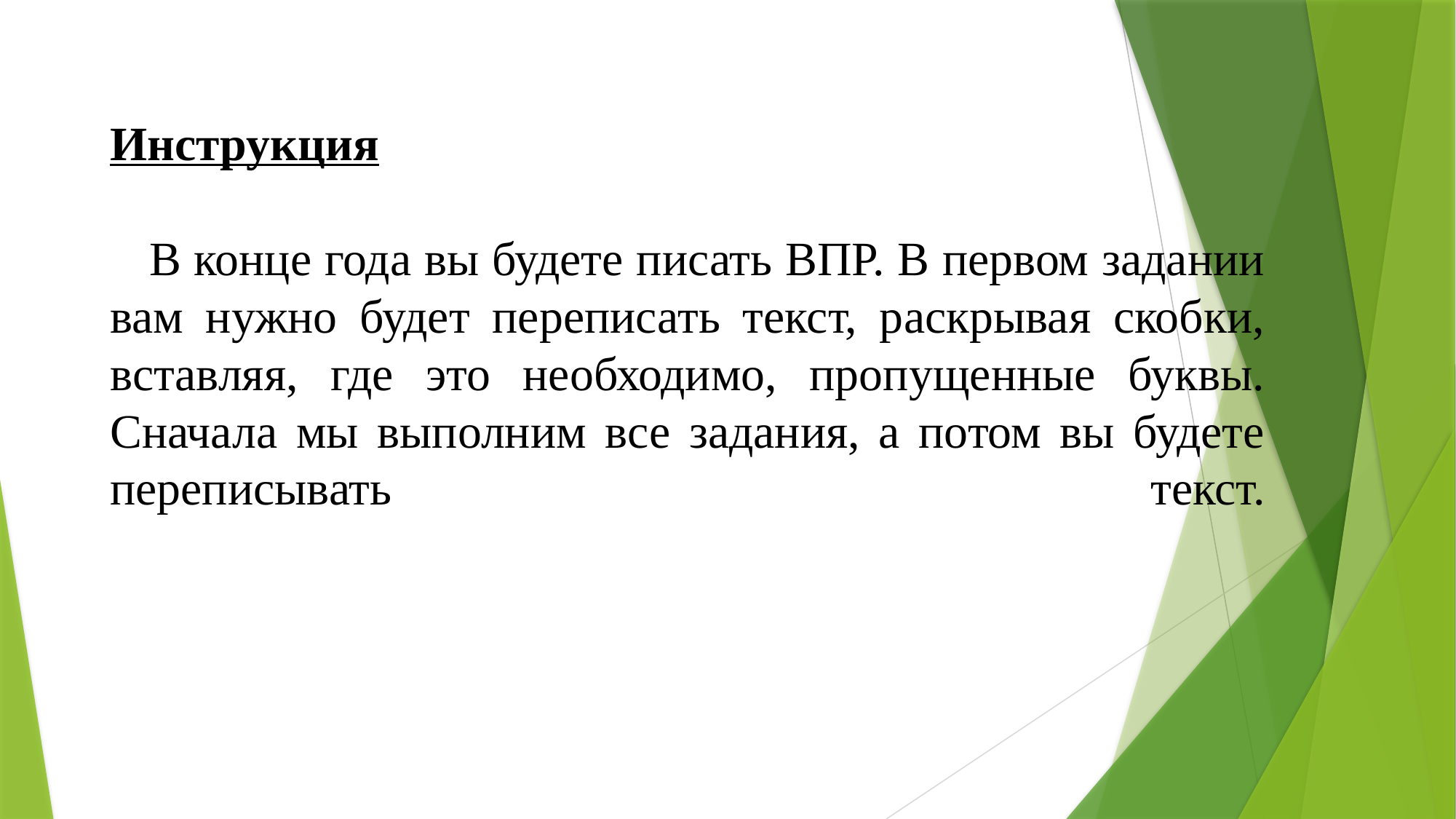

# Инструкция В конце года вы будете писать ВПР. В первом задании вам нужно будет переписать текст, раскрывая скобки, вставляя, где это необходимо, пропущенные буквы. Сначала мы выполним все задания, а потом вы будете переписывать текст.